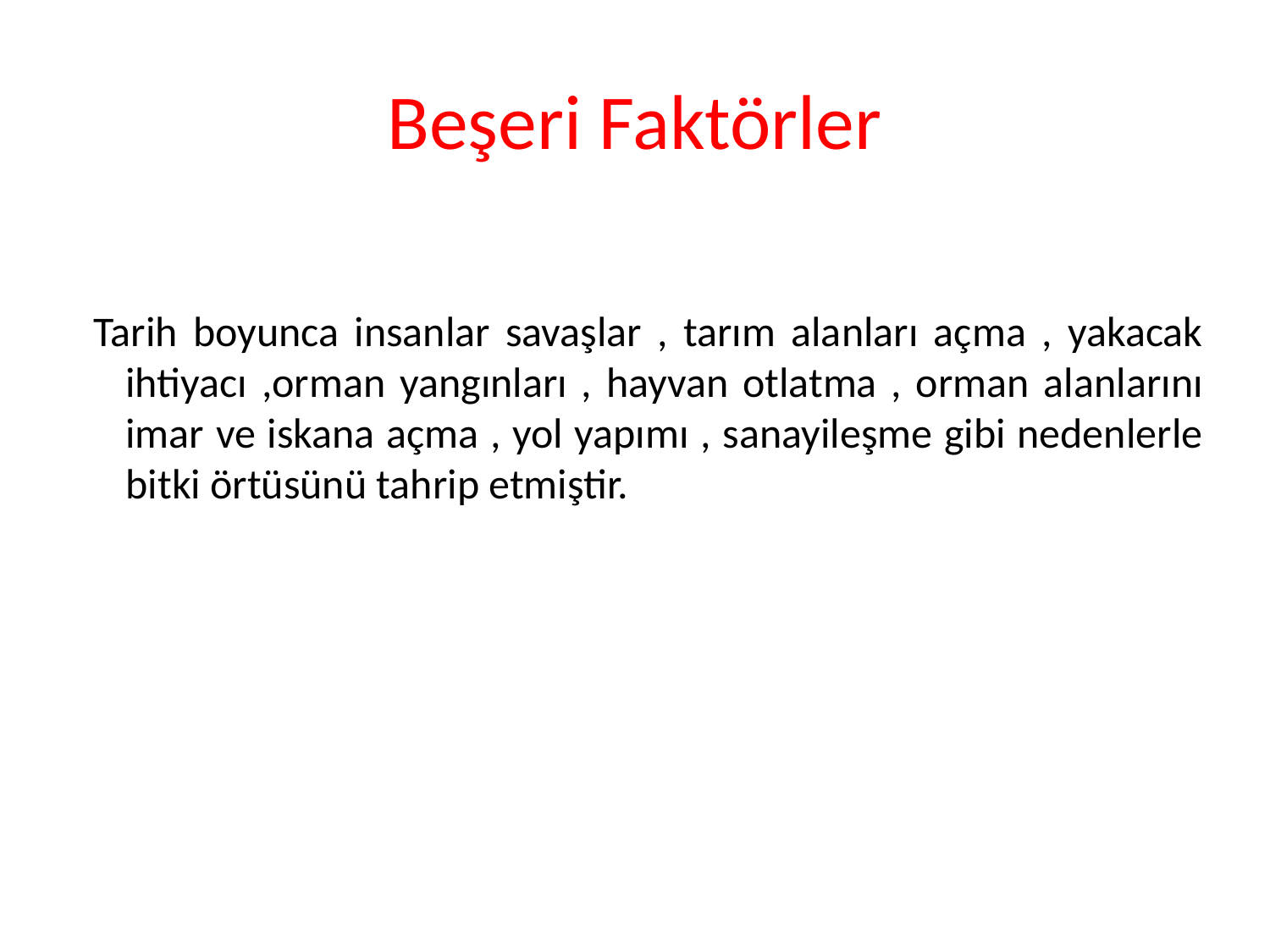

# Beşeri Faktörler
  Tarih boyunca insanlar savaşlar , tarım alanları açma , yakacak ihtiyacı ,orman yangınları , hayvan otlatma , orman alanlarını imar ve iskana açma , yol yapımı , sanayileşme gibi nedenlerle bitki örtüsünü tahrip etmiştir.